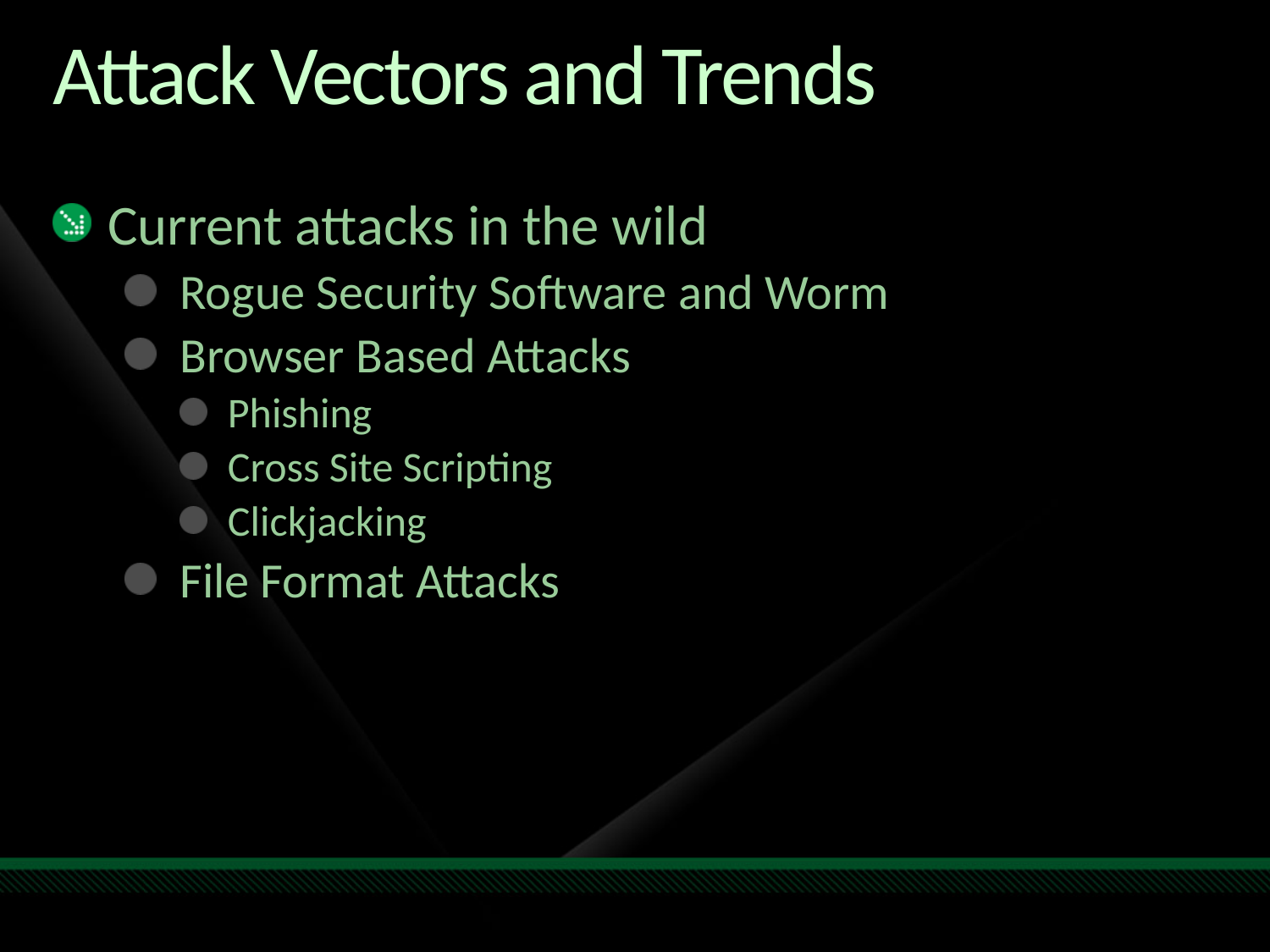

# Attack Vectors and Trends
Current attacks in the wild
Rogue Security Software and Worm
Browser Based Attacks
Phishing
Cross Site Scripting
Clickjacking
File Format Attacks